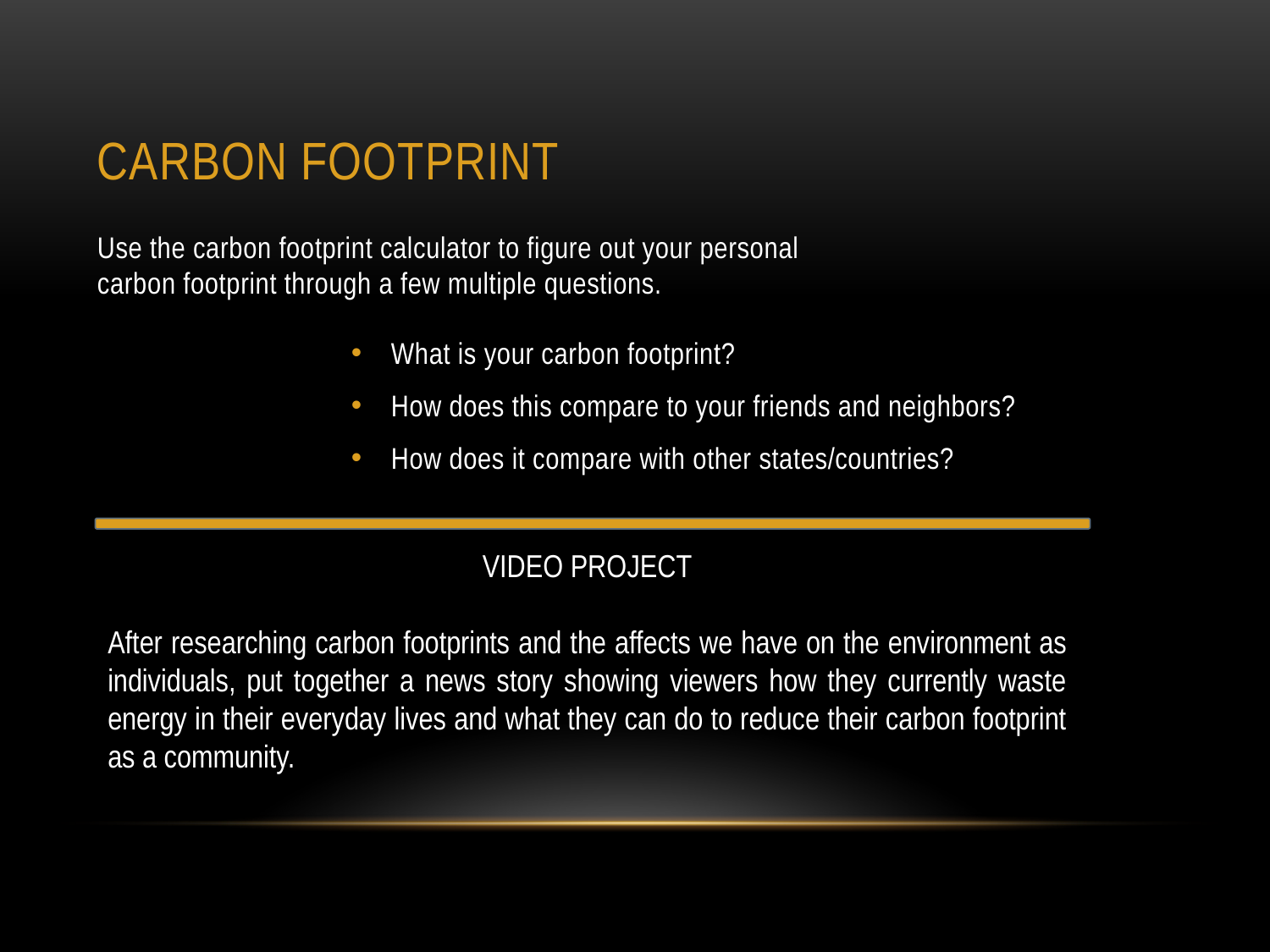

# Carbon footprint
Use the carbon footprint calculator to figure out your personal carbon footprint through a few multiple questions.
What is your carbon footprint?
How does this compare to your friends and neighbors?
How does it compare with other states/countries?

VIDEO PROJECT

After researching carbon footprints and the affects we have on the environment as individuals, put together a news story showing viewers how they currently waste energy in their everyday lives and what they can do to reduce their carbon footprint as a community.